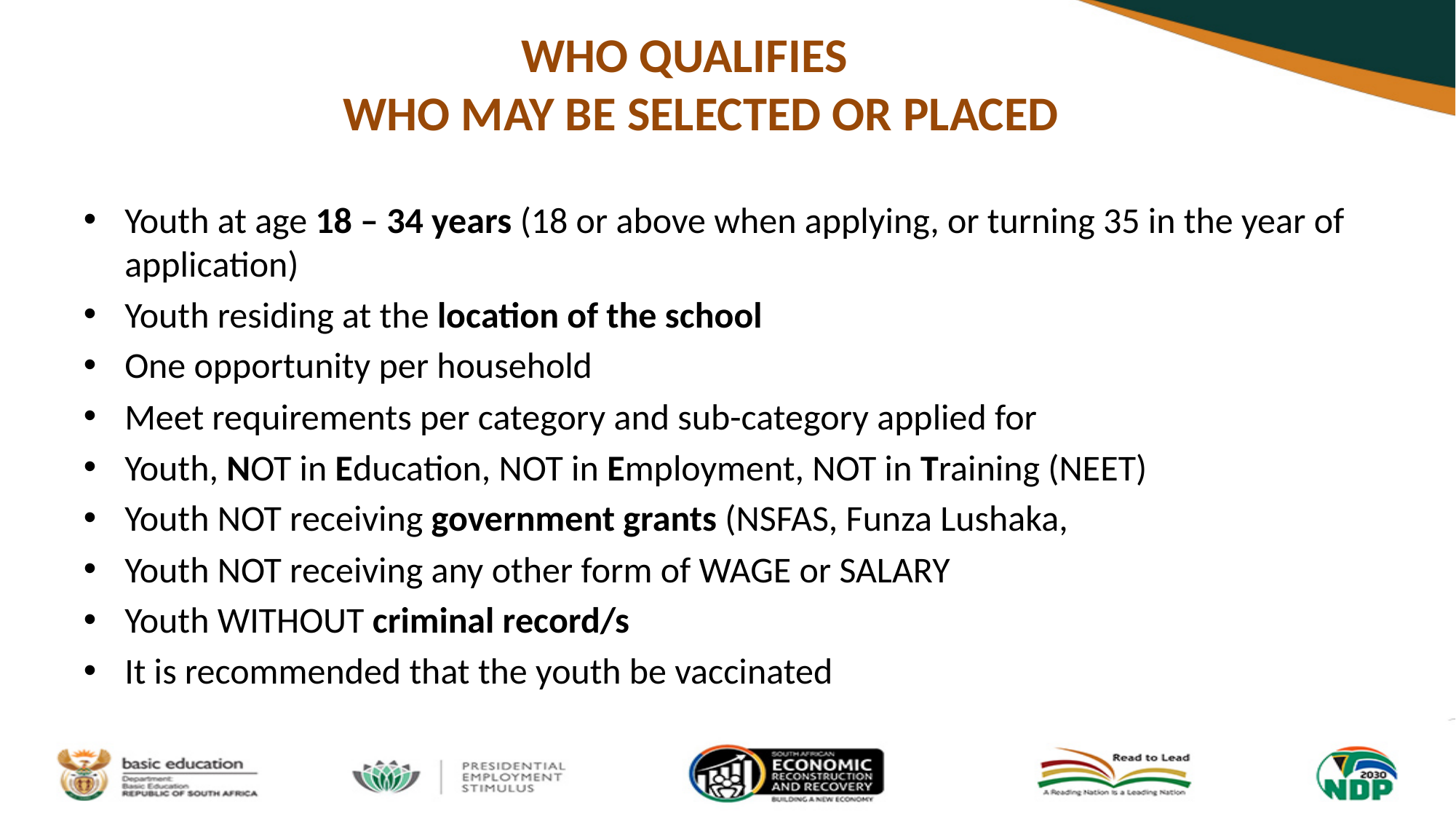

# WHO QUALIFIES WHO MAY BE SELECTED OR PLACED
Youth at age 18 – 34 years (18 or above when applying, or turning 35 in the year of application)
Youth residing at the location of the school
One opportunity per household
Meet requirements per category and sub-category applied for
Youth, NOT in Education, NOT in Employment, NOT in Training (NEET)
Youth NOT receiving government grants (NSFAS, Funza Lushaka,
Youth NOT receiving any other form of WAGE or SALARY
Youth WITHOUT criminal record/s
It is recommended that the youth be vaccinated